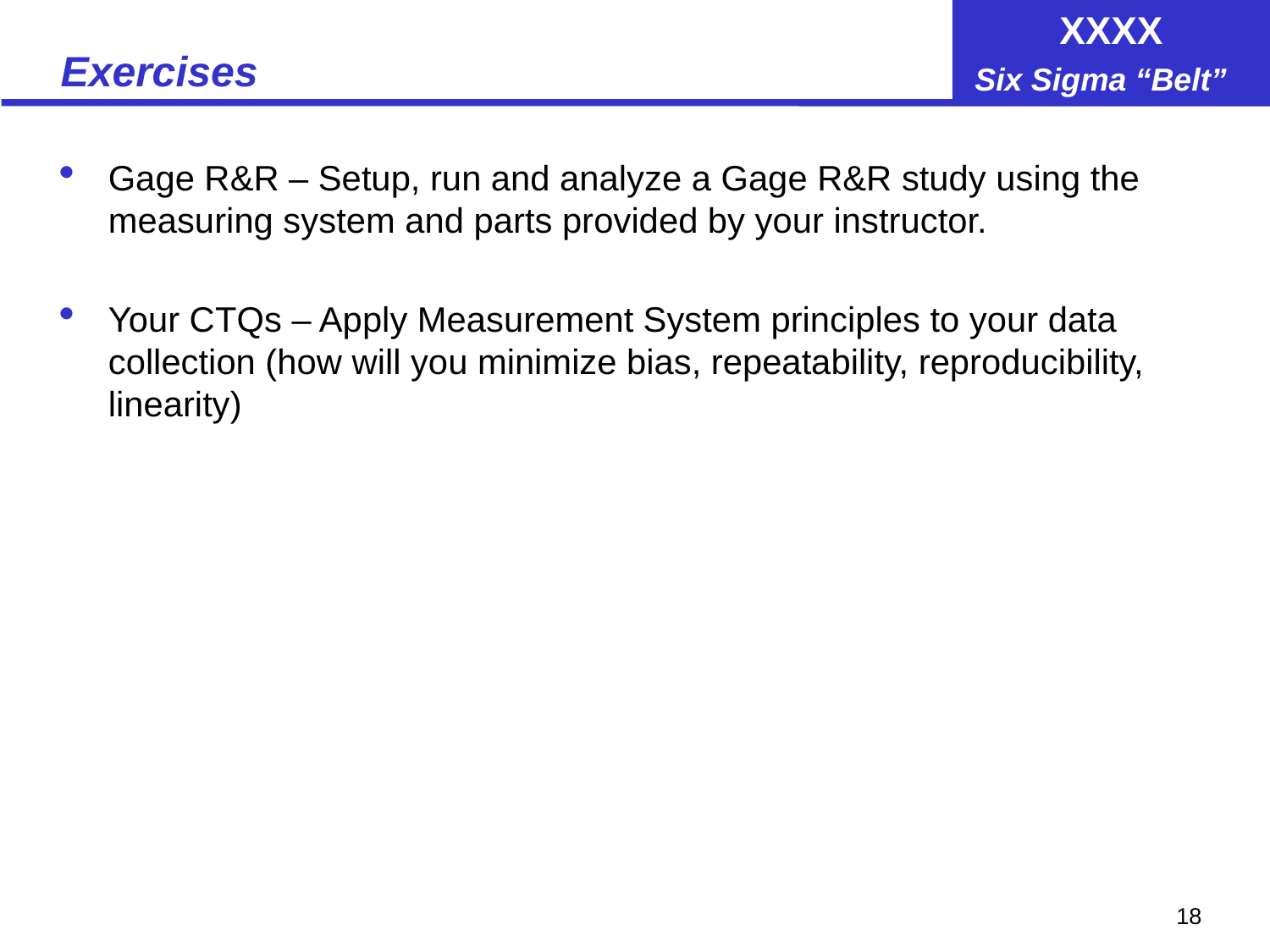

# Exercises
Gage R&R – Setup, run and analyze a Gage R&R study using the measuring system and parts provided by your instructor.

Your CTQs – Apply Measurement System principles to your data collection (how will you minimize bias, repeatability, reproducibility, linearity)